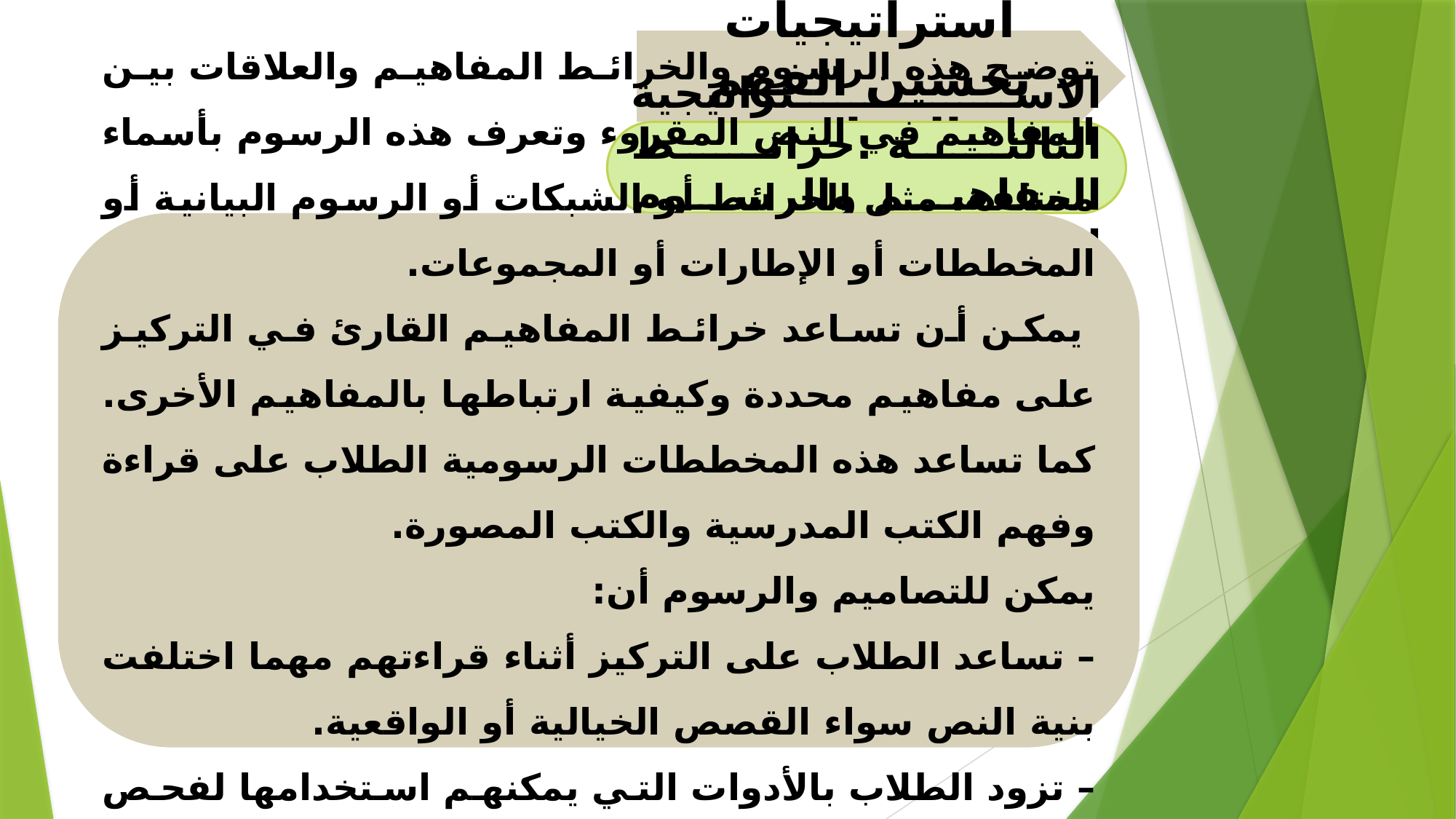

استراتيجيات تحسين الفهم القرائي
الاستراتيجية الثالثة :خرائط المفاهيم والرسوم البيانية
توضح هذه الرسوم والخرائط المفاهيم والعلاقات بين المفاهيم في النص المقروء وتعرف هذه الرسوم بأسماء مختلفة، مثل الخرائط أو الشبكات أو الرسوم البيانية أو المخططات أو الإطارات أو المجموعات.
 يمكن أن تساعد خرائط المفاهيم القارئ في التركيز على مفاهيم محددة وكيفية ارتباطها بالمفاهيم الأخرى. كما تساعد هذه المخططات الرسومية الطلاب على قراءة وفهم الكتب المدرسية والكتب المصورة.
يمكن للتصاميم والرسوم أن:
– تساعد الطلاب على التركيز أثناء قراءتهم مهما اختلفت بنية النص سواء القصص الخيالية أو الواقعية.
– تزود الطلاب بالأدوات التي يمكنهم استخدامها لفحص العلاقات وإظهارها في نص.
– تساعد الطلاب على كتابة ملخصات جيدة التنظيم للنص